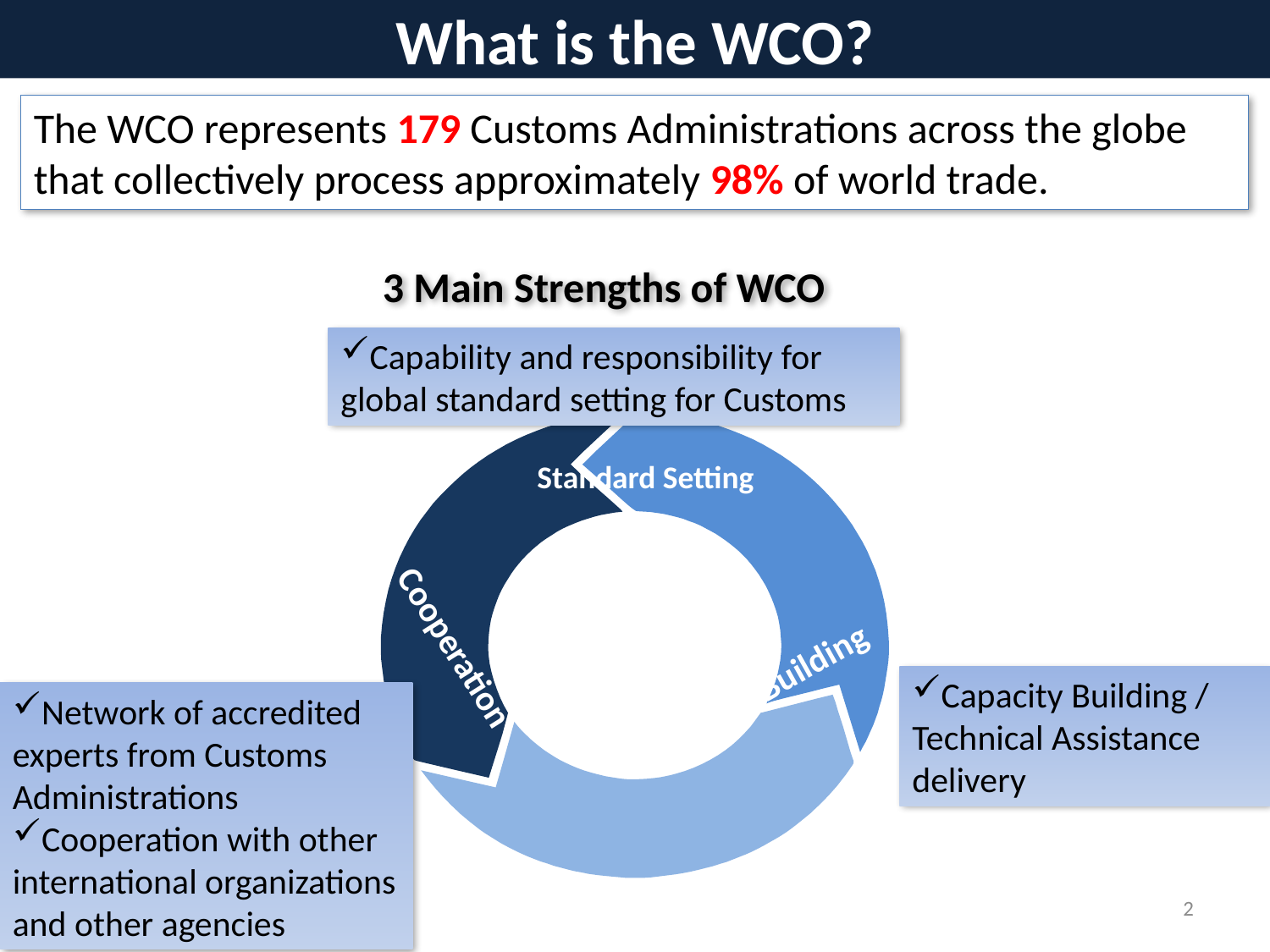

# What is the WCO?
The WCO represents 179 Customs Administrations across the globe that collectively process approximately 98% of world trade.
3 Main Strengths of WCO
Capability and responsibility for global standard setting for Customs

Standard Setting
Cooperation
Capacity Building
Capacity Building / Technical Assistance delivery
Network of accredited experts from Customs Administrations
Cooperation with other international organizations and other agencies
2